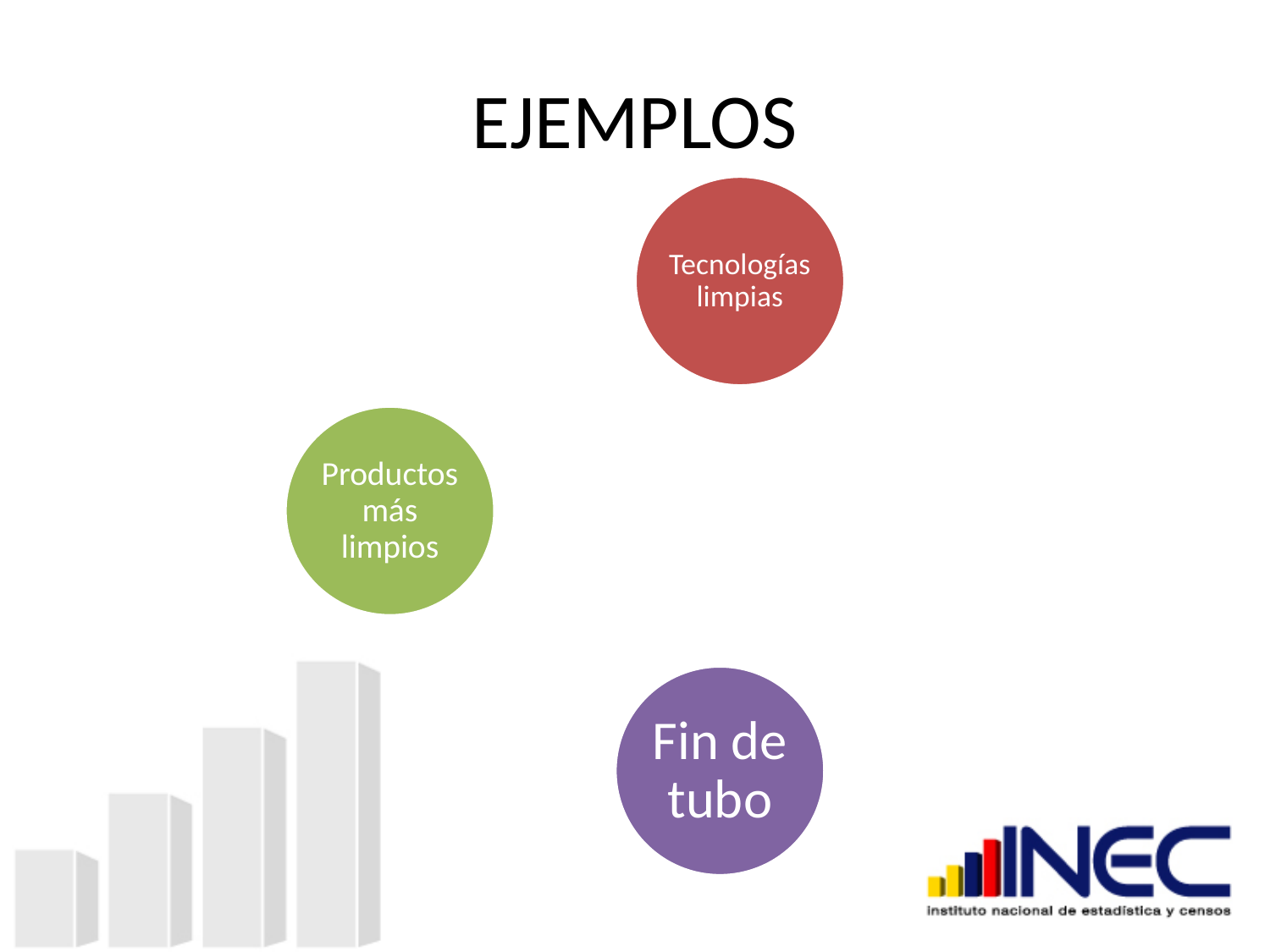

# EJEMPLOS
Tecnologías limpias

Productos más limpios
Fin de tubo